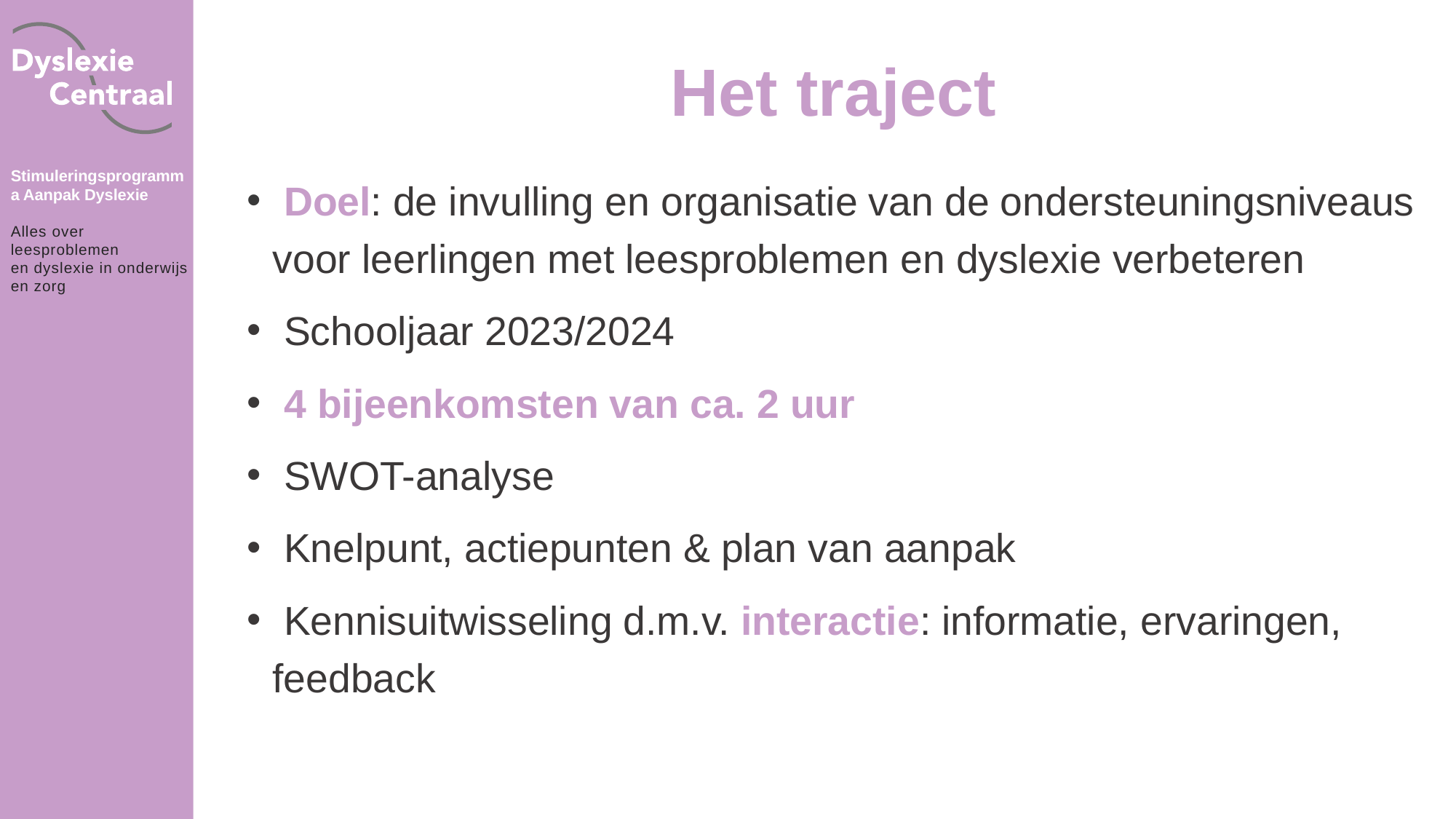

# Het traject
 Doel: de invulling en organisatie van de ondersteuningsniveaus voor leerlingen met leesproblemen en dyslexie verbeteren
 Schooljaar 2023/2024
 4 bijeenkomsten van ca. 2 uur
 SWOT-analyse
 Knelpunt, actiepunten & plan van aanpak
 Kennisuitwisseling d.m.v. interactie: informatie, ervaringen, feedback